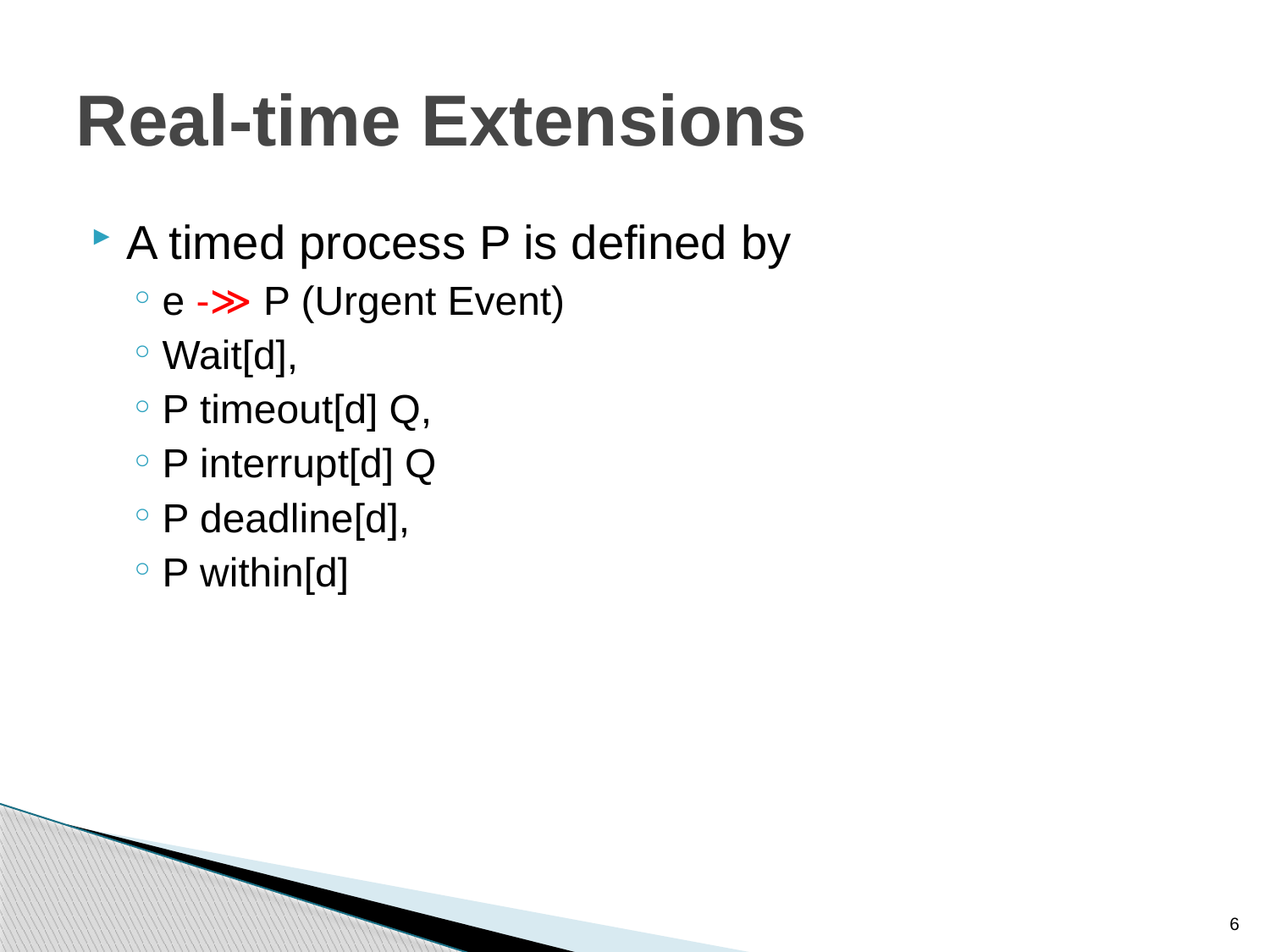

# Real-time Extensions
A timed process P is defined by
e -≫ P (Urgent Event)
Wait[d],
P timeout[d] Q,
P interrupt[d] Q
P deadline[d],
P within[d]

6